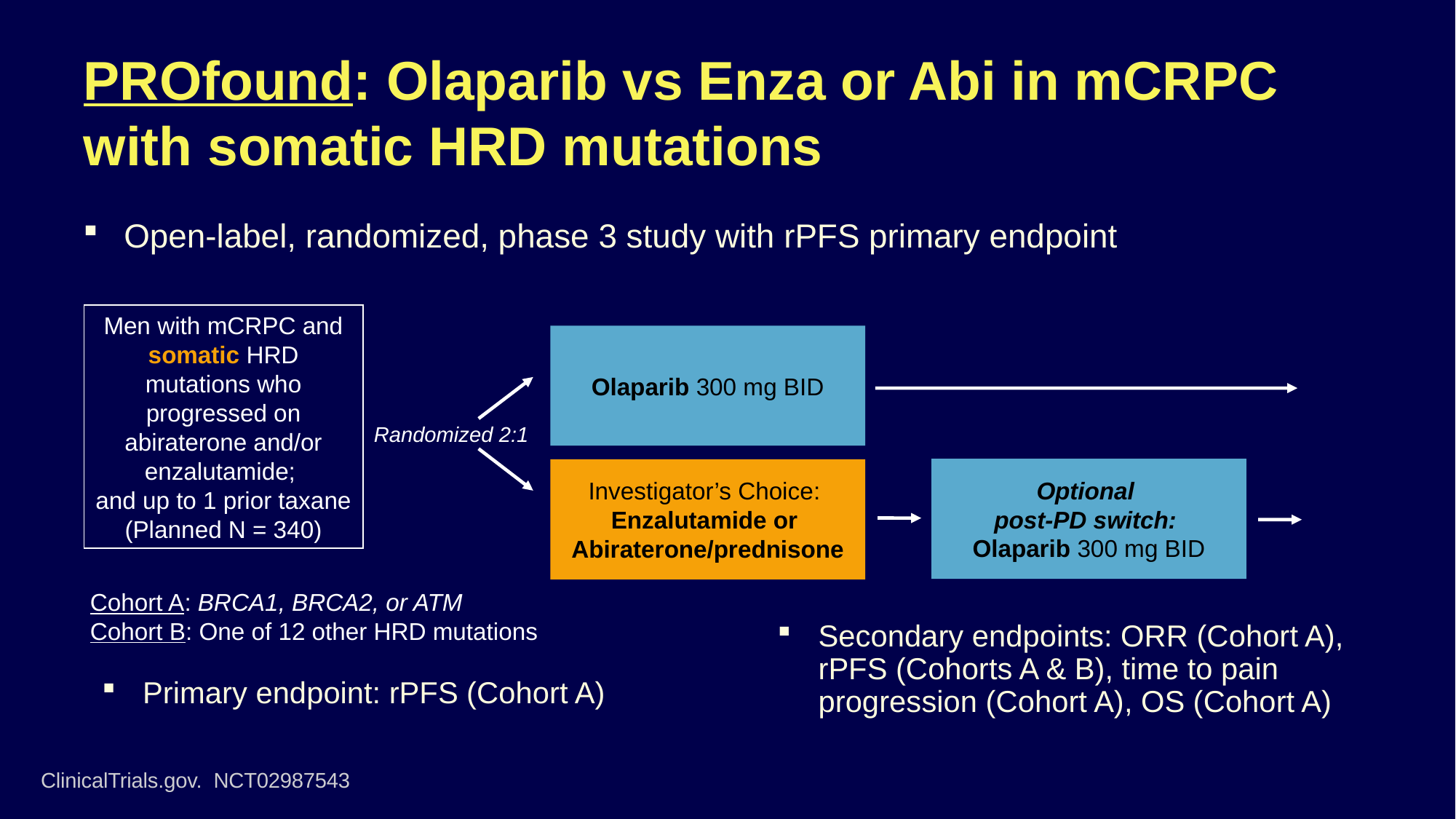

# PROfound: Olaparib vs Enza or Abi in mCRPC with somatic HRD mutations
Open-label, randomized, phase 3 study with rPFS primary endpoint

Men with mCRPC and somatic HRD mutations who progressed on abiraterone and/or enzalutamide;
and up to 1 prior taxane
(Planned N = 340)
Olaparib 300 mg BID

Randomized 2:1

Optional
post-PD switch:
Olaparib 300 mg BID
Investigator’s Choice:
Enzalutamide or
Abiraterone/prednisone

Cohort A: BRCA1, BRCA2, or ATM
Cohort B: One of 12 other HRD mutations
Secondary endpoints: ORR (Cohort A), rPFS (Cohorts A & B), time to pain progression (Cohort A), OS (Cohort A)

Primary endpoint: rPFS (Cohort A)

ClinicalTrials.gov.  NCT02987543